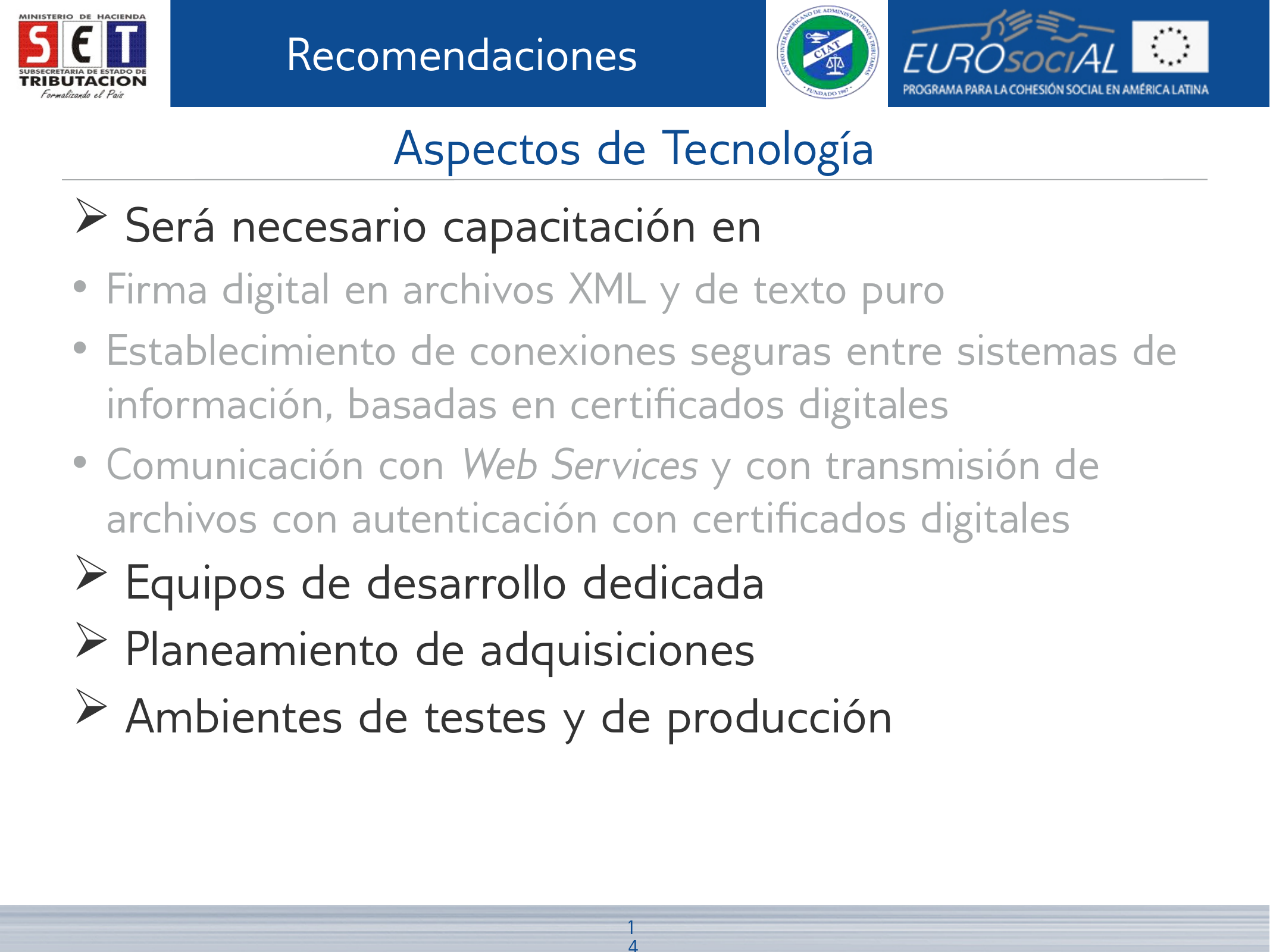

Recomendaciones
# Aspectos de Tecnología
Será necesario capacitación en
Firma digital en archivos XML y de texto puro
Establecimiento de conexiones seguras entre sistemas de información, basadas en certificados digitales
Comunicación con Web Services y con transmisión de archivos con autenticación con certificados digitales
Equipos de desarrollo dedicada
Planeamiento de adquisiciones
Ambientes de testes y de producción

14